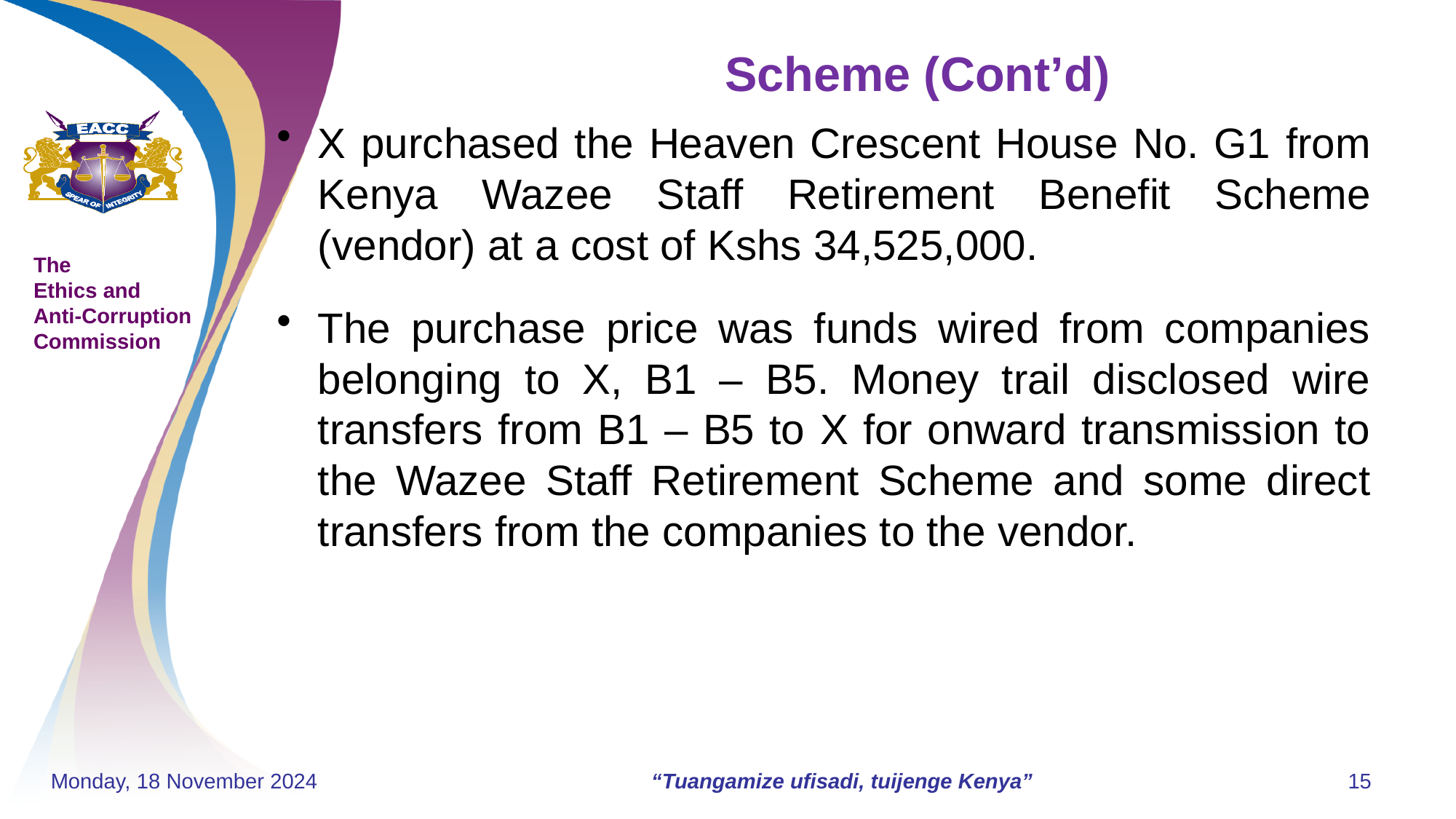

# Scheme (Cont’d)
X purchased the Heaven Crescent House No. G1 from Kenya Wazee Staff Retirement Benefit Scheme (vendor) at a cost of Kshs 34,525,000.

The purchase price was funds wired from companies belonging to X, B1 – B5. Money trail disclosed wire transfers from B1 – B5 to X for onward transmission to the Wazee Staff Retirement Scheme and some direct transfers from the companies to the vendor.

Monday, 18 November 2024
“Tuangamize ufisadi, tuijenge Kenya”
15